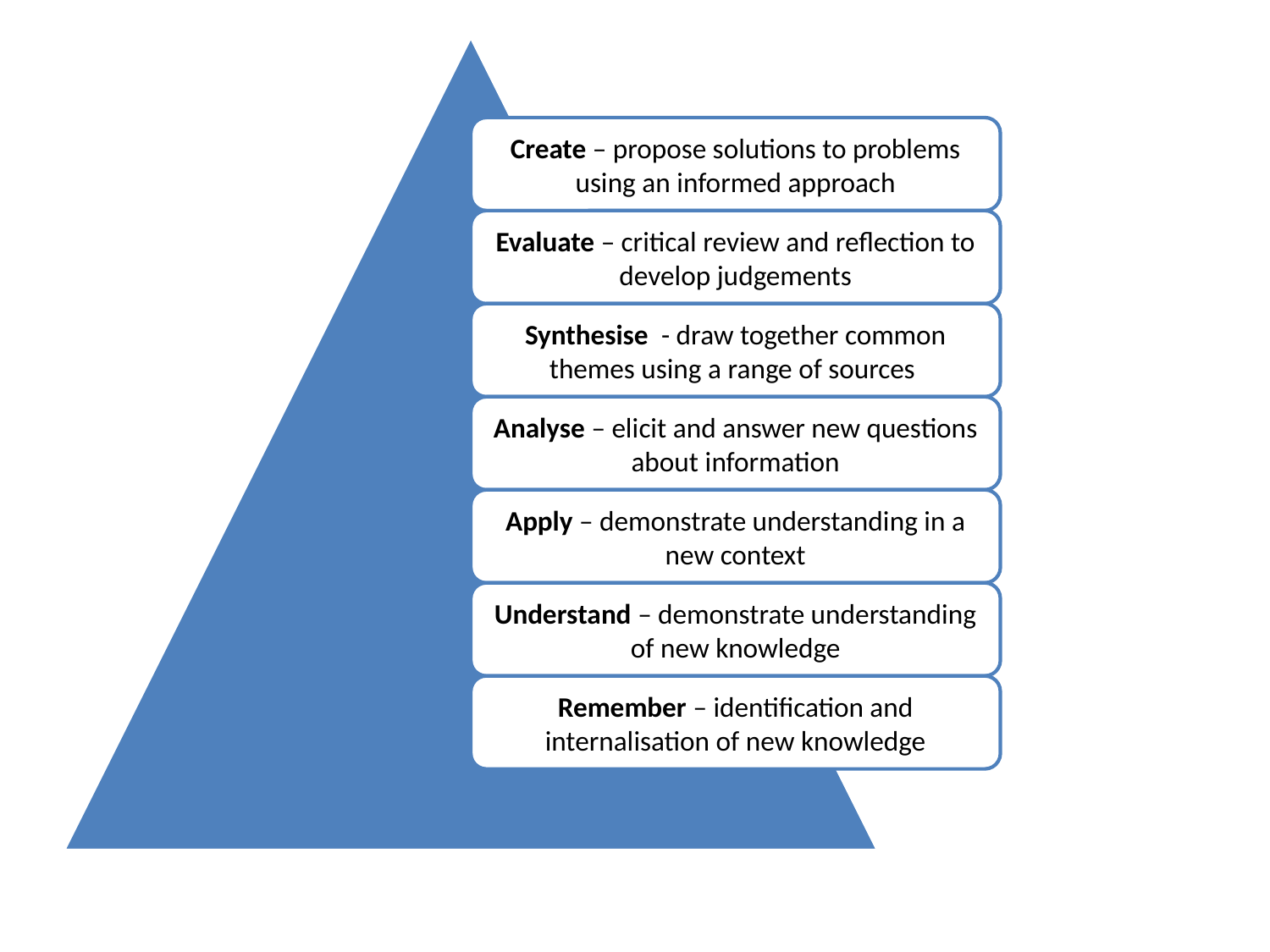

Evaluate – critical review and reflection to develop judgements
Understand – demonstrate understanding of new knowledge
Remember – identification and internalisation of new knowledge
Apply – demonstrate understanding in a new context
Analyse – elicit and answer new questions about information
Synthesise  - draw together common themes using a range of sources
Create – propose solutions to problems using an informed approach